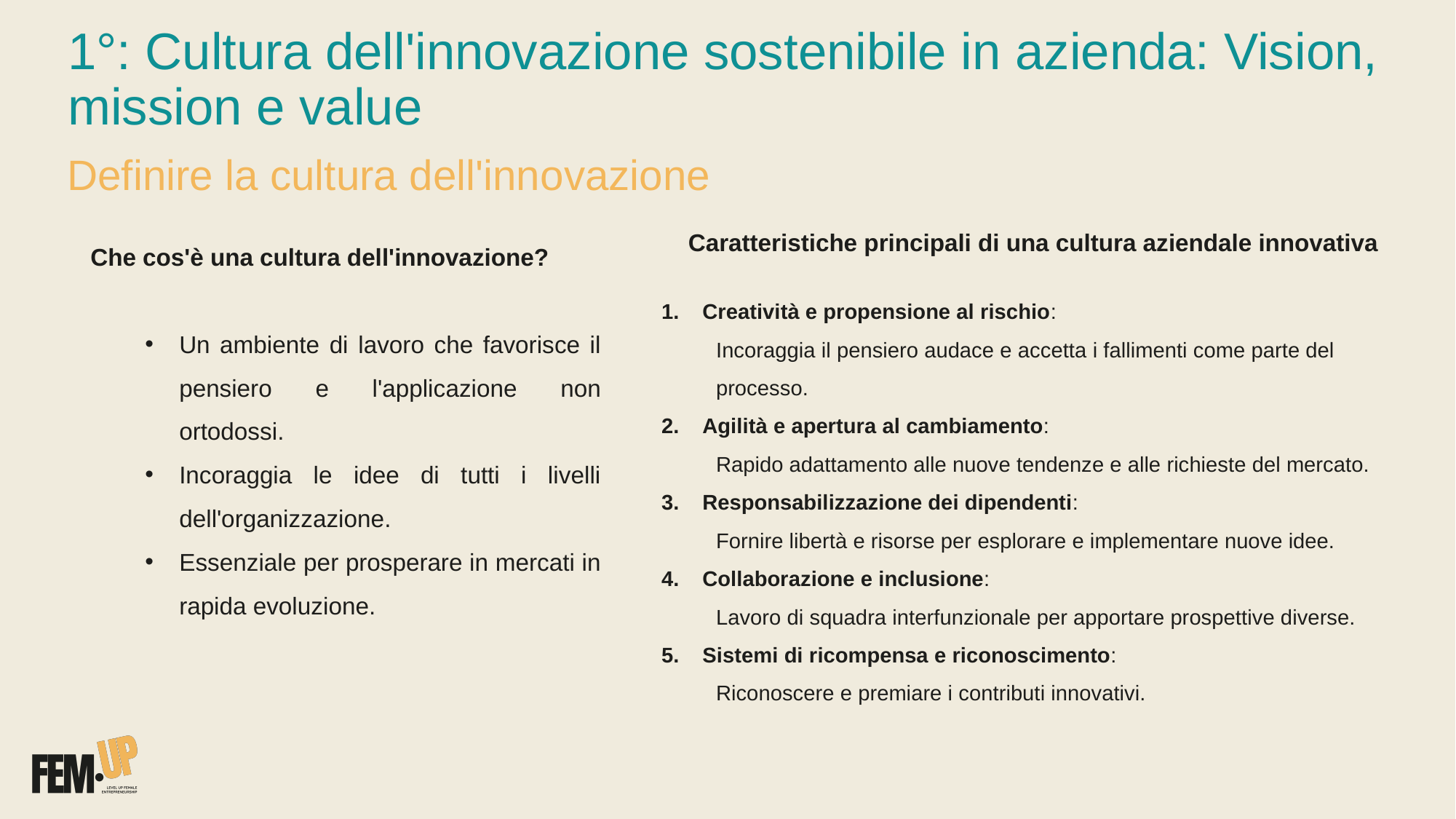

# 1°: Cultura dell'innovazione sostenibile in azienda: Vision, mission e value
Definire la cultura dell'innovazione
Che cos'è una cultura dell'innovazione?

Un ambiente di lavoro che favorisce il pensiero e l'applicazione non ortodossi.
Incoraggia le idee di tutti i livelli dell'organizzazione.
Essenziale per prosperare in mercati in rapida evoluzione.
Caratteristiche principali di una cultura aziendale innovativa

Creatività e propensione al rischio:
Incoraggia il pensiero audace e accetta i fallimenti come parte del processo.
Agilità e apertura al cambiamento:
Rapido adattamento alle nuove tendenze e alle richieste del mercato.
Responsabilizzazione dei dipendenti:
Fornire libertà e risorse per esplorare e implementare nuove idee.
Collaborazione e inclusione:
Lavoro di squadra interfunzionale per apportare prospettive diverse.
Sistemi di ricompensa e riconoscimento:
Riconoscere e premiare i contributi innovativi.